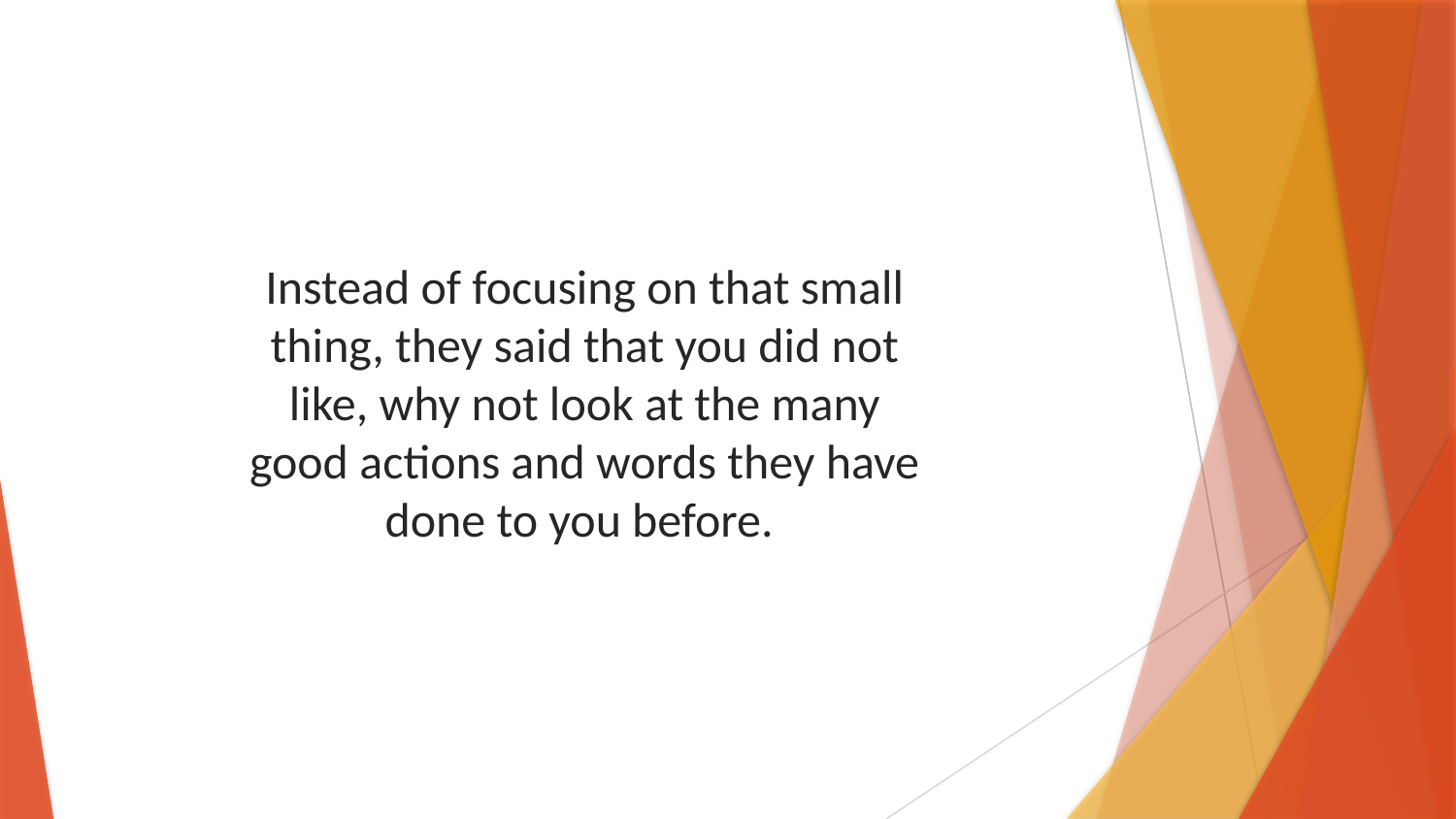

Instead of focusing on that small thing, they said that you did not like, why not look at the many good actions and words they have done to you before.